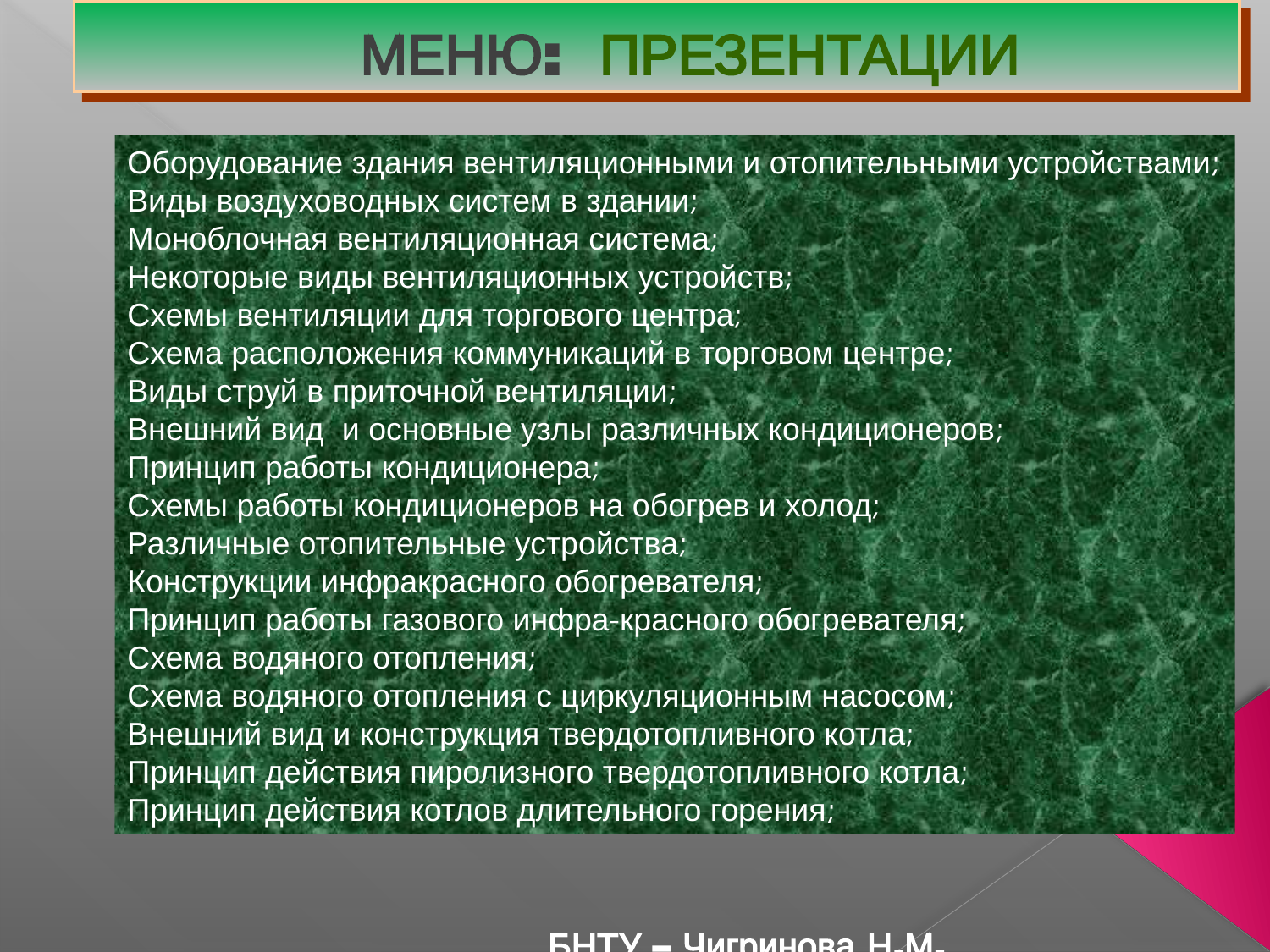

МЕНЮ:  ПРЕЗЕНТАЦИИ
Оборудование здания вентиляционными и отопительными устройствами;
Виды воздуховодных систем в здании;
Моноблочная вентиляционная система;
Некоторые виды вентиляционных устройств;
Схемы вентиляции для торгового центра;
Схема расположения коммуникаций в торговом центре;
Виды струй в приточной вентиляции;
Внешний вид  и основные узлы различных кондиционеров;
Принцип работы кондиционера;
Схемы работы кондиционеров на обогрев и холод;
Различные отопительные устройства;
Конструкции инфракрасного обогревателя;
Принцип работы газового инфра-красного обогревателя;
Схема водяного отопления;
Схема водяного отопления с циркуляционным насосом;
Внешний вид и конструкция твердотопливного котла;
Принцип действия пиролизного твердотопливного котла;
Принцип действия котлов длительного горения;
БНТУ – Чигринова Н.М.